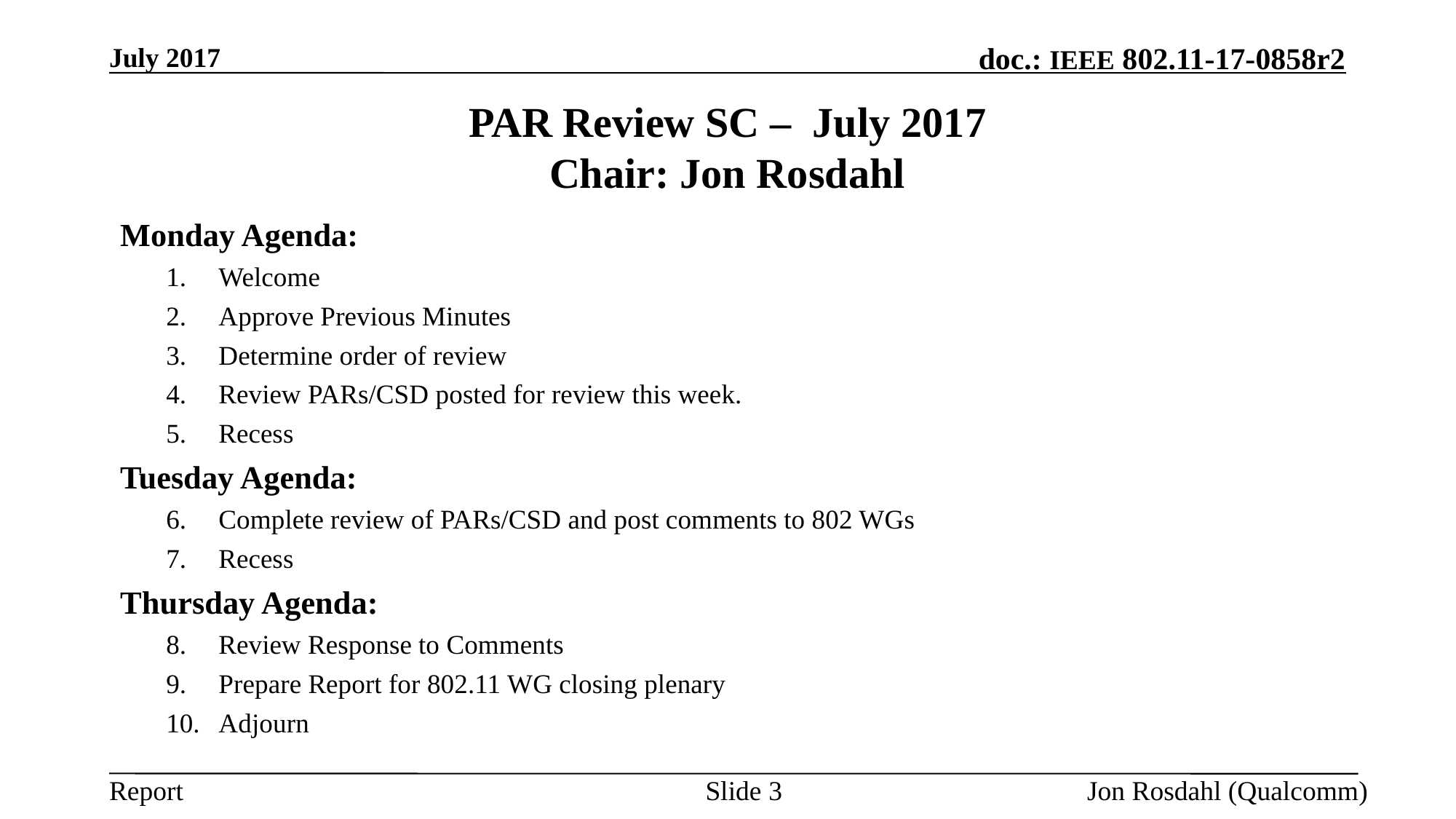

July 2017
# PAR Review SC –  July 2017 Chair: Jon Rosdahl
Draft Agenda:
Monday Agenda:
Welcome
Approve Previous Minutes
Determine order of review
Review PARs/CSD posted for review this week.
Recess
Tuesday Agenda:
Complete review of PARs/CSD and post comments to 802 WGs
Recess
Thursday Agenda:
Review Response to Comments
Prepare Report for 802.11 WG closing plenary
Adjourn
Slide 3
Jon Rosdahl (Qualcomm)